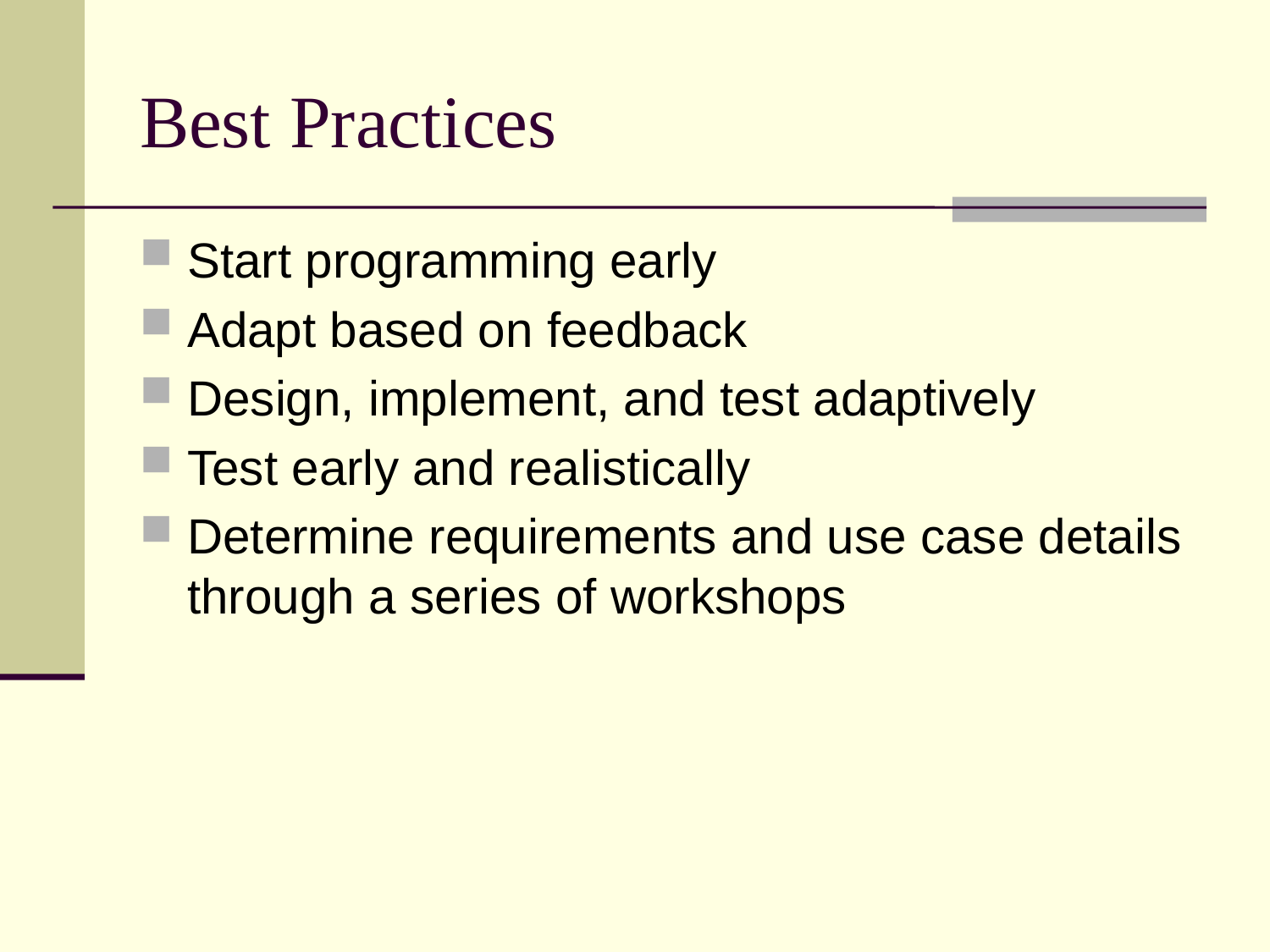

# Best Practices
Start programming early
Adapt based on feedback
Design, implement, and test adaptively
Test early and realistically
Determine requirements and use case details through a series of workshops